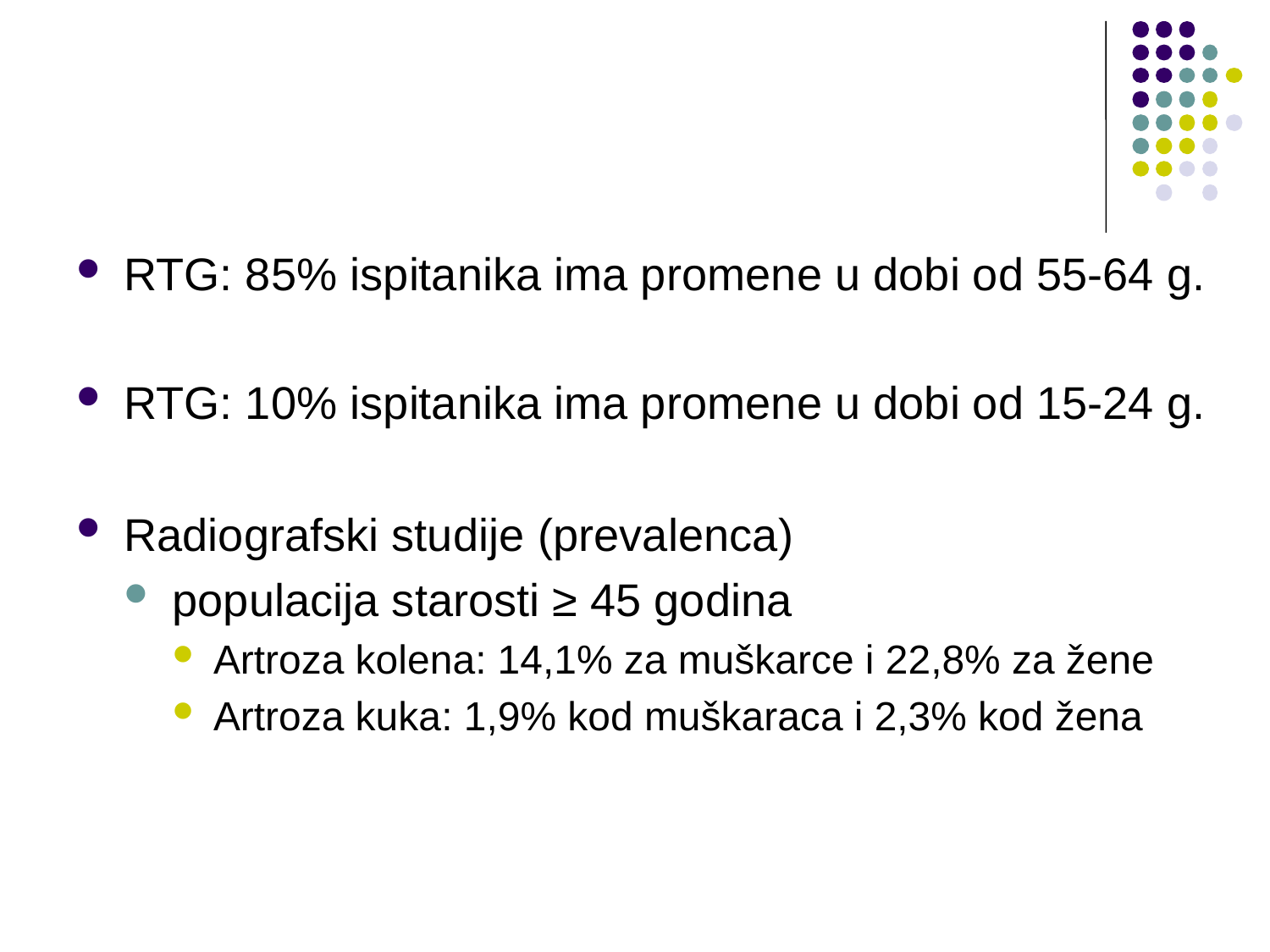

#
RTG: 85% ispitanika ima promene u dobi od 55-64 g.

RTG: 10% ispitanika ima promene u dobi od 15-24 g.

Radiografski studije (prevalenca)
populacija starosti ≥ 45 godina
Artroza kolena: 14,1% za muškarce i 22,8% za žene
Artroza kuka: 1,9% kod muškaraca i 2,3% kod žena